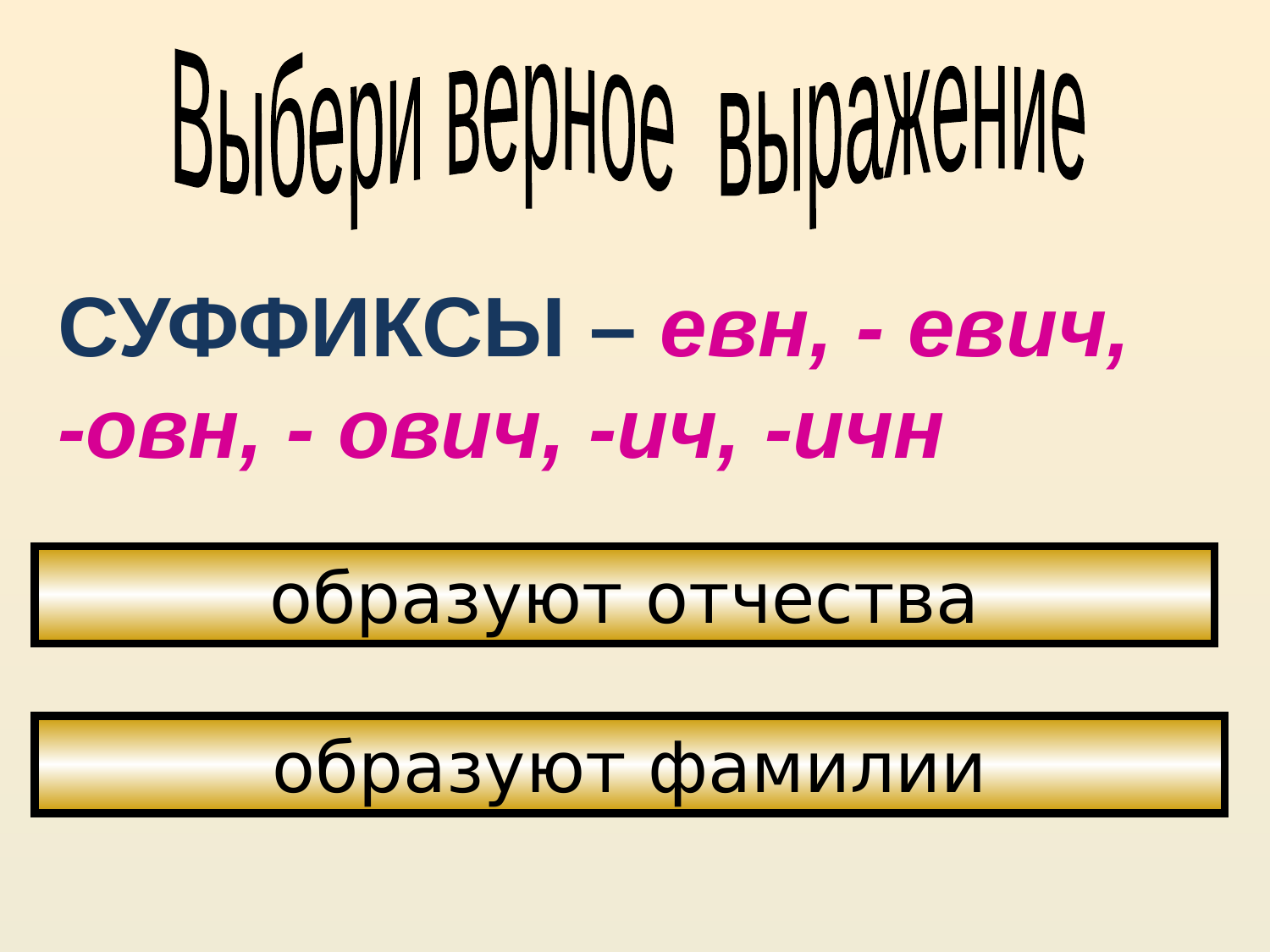

Выбери верное  выражение
СУФФИКСЫ – евн, - евич, -овн, - ович, -ич, -ичн
образуют отчества
образуют фамилии